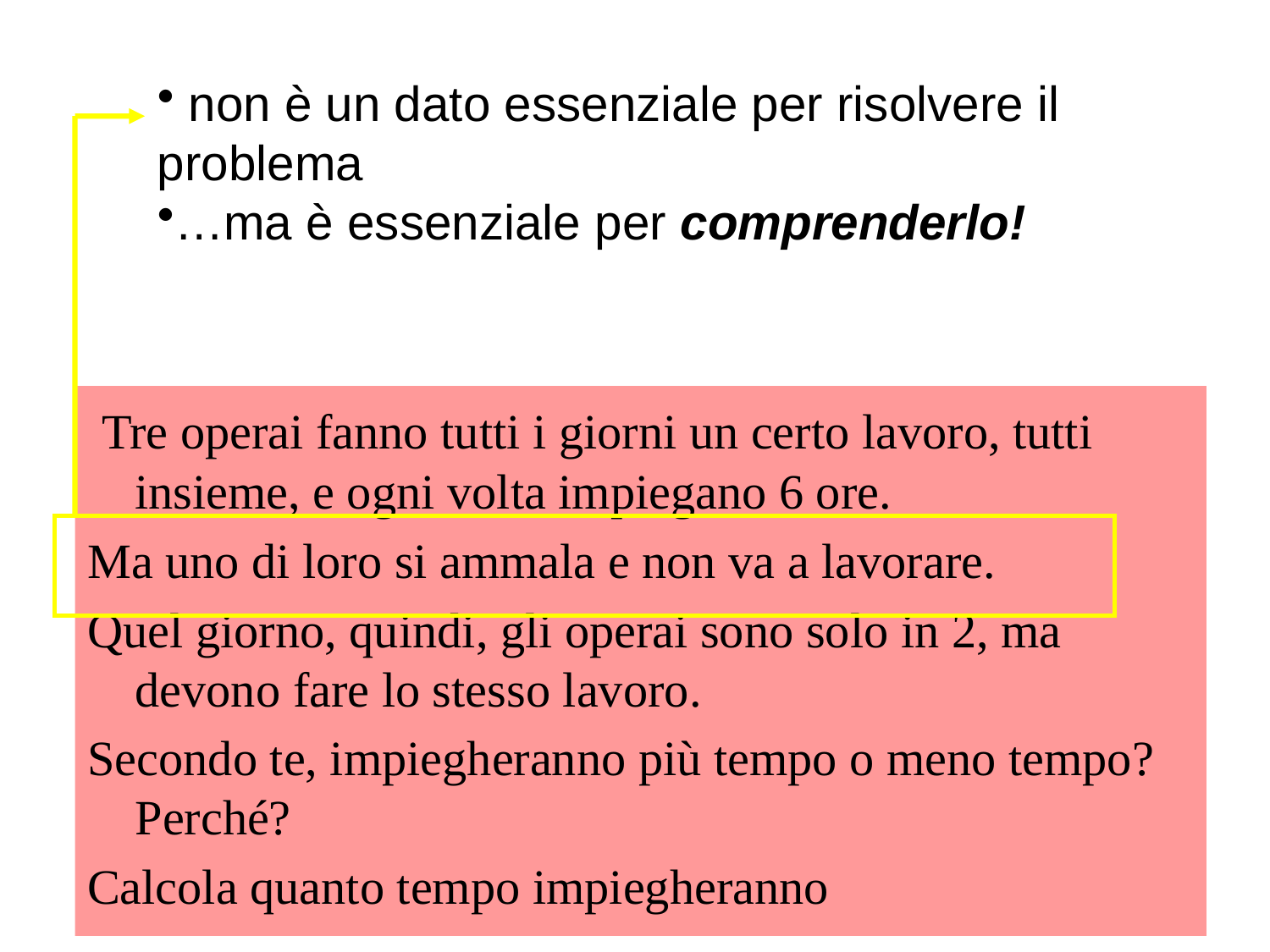

non è un dato essenziale per risolvere il problema
…ma è essenziale per comprenderlo!

 Tre operai fanno tutti i giorni un certo lavoro, tutti insieme, e ogni volta impiegano 6 ore.
Ma uno di loro si ammala e non va a lavorare.
Quel giorno, quindi, gli operai sono solo in 2, ma devono fare lo stesso lavoro.
Secondo te, impiegheranno più tempo o meno tempo? Perché?
Calcola quanto tempo impiegheranno